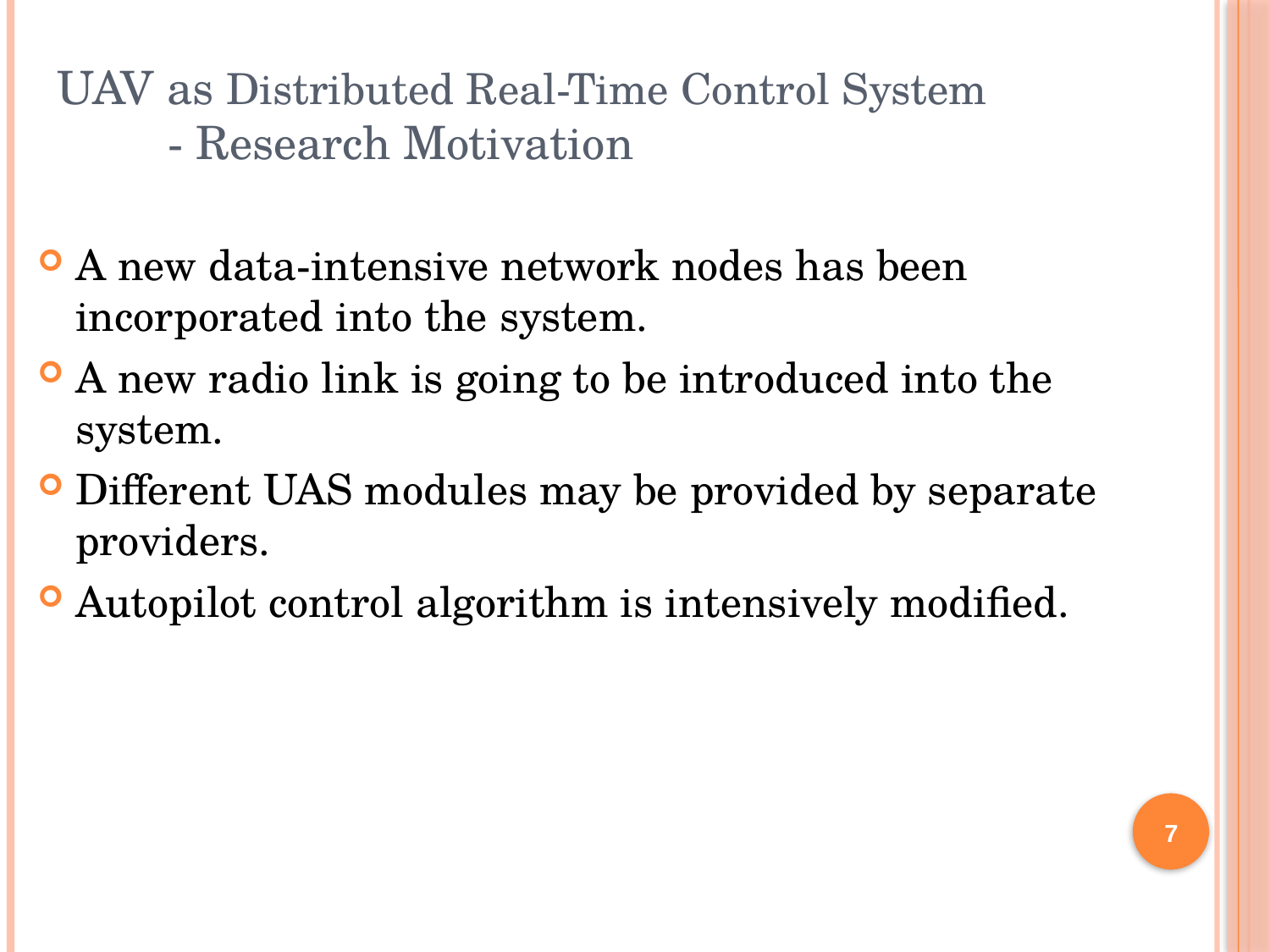

# UAV as Distributed Real-Time Control System - Research Motivation
A new data-intensive network nodes has been incorporated into the system.
A new radio link is going to be introduced into the system.
Different UAS modules may be provided by separate providers.
Autopilot control algorithm is intensively modified.
7